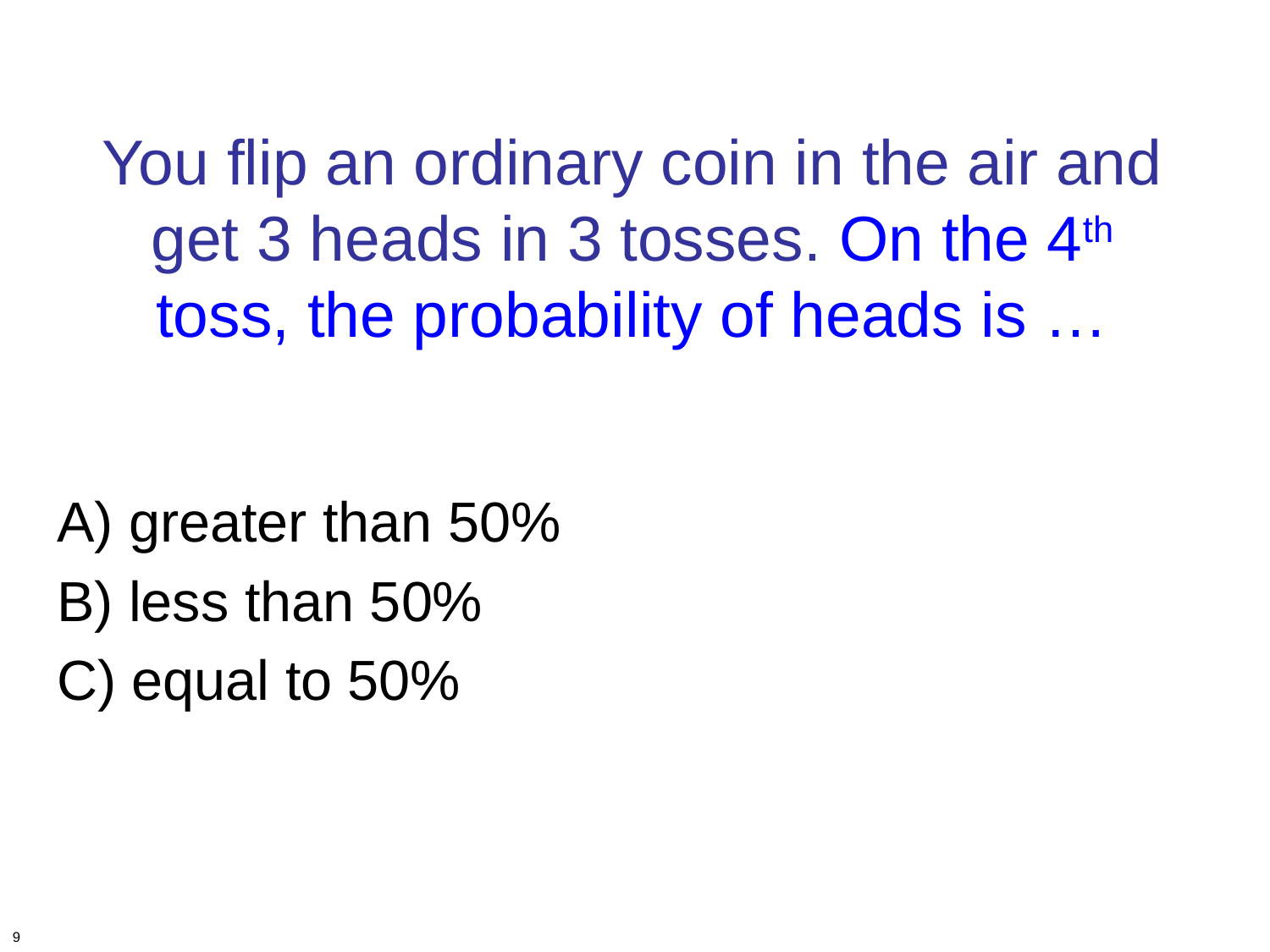

# You flip an ordinary coin in the air and get 3 heads in 3 tosses. On the 4th toss, the probability of heads is …
A) greater than 50%
B) less than 50%
C) equal to 50%
9